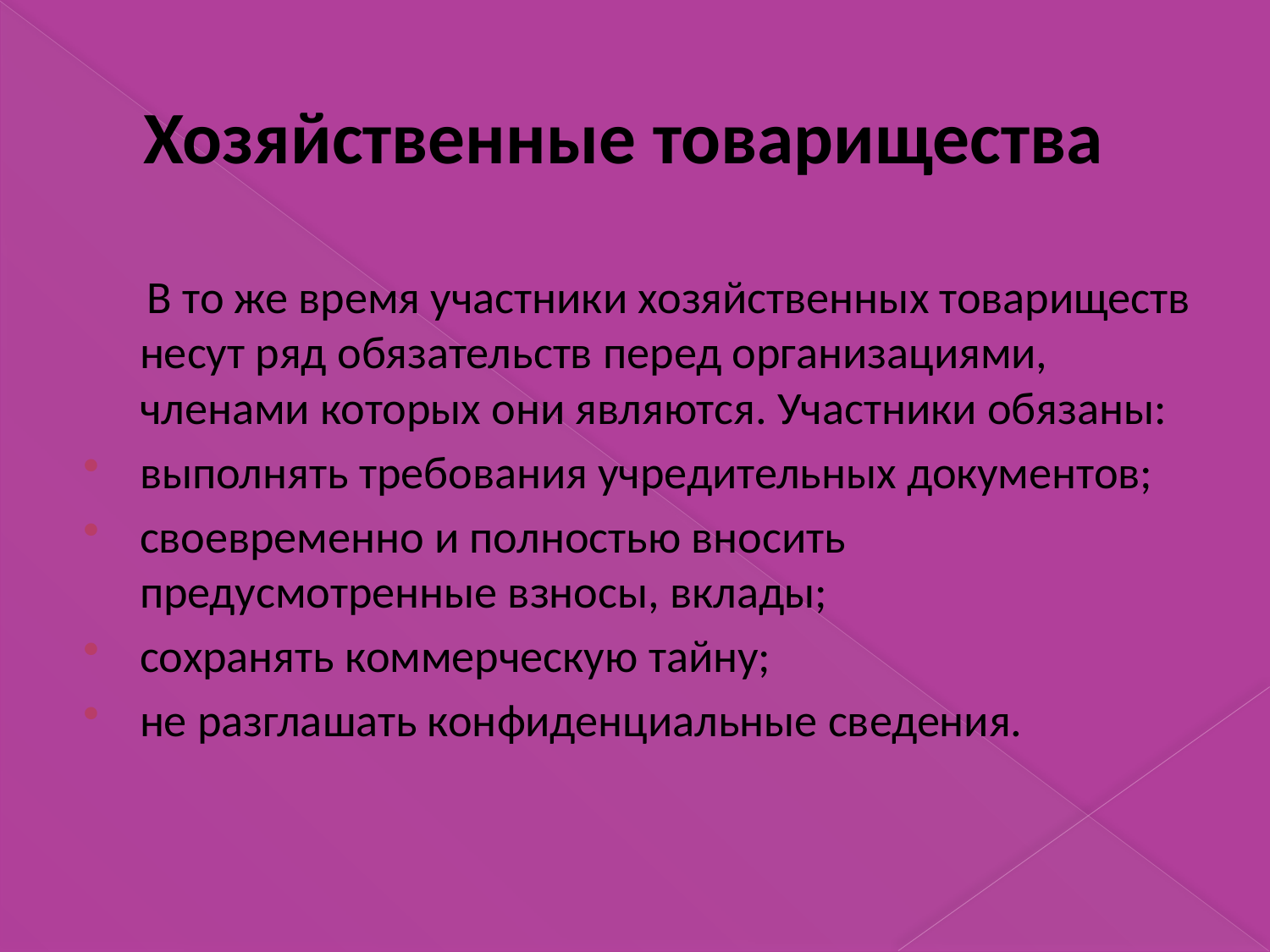

# Хозяйственные товарищества
      В то же время участники хозяйственных товариществ несут ряд обязательств перед организациями, членами которых они являются. Участники обязаны:
выполнять требования учредительных документов;
своевременно и полностью вносить предусмотренные взносы, вклады;
сохранять коммерческую тайну;
не разглашать конфиденциальные сведения.